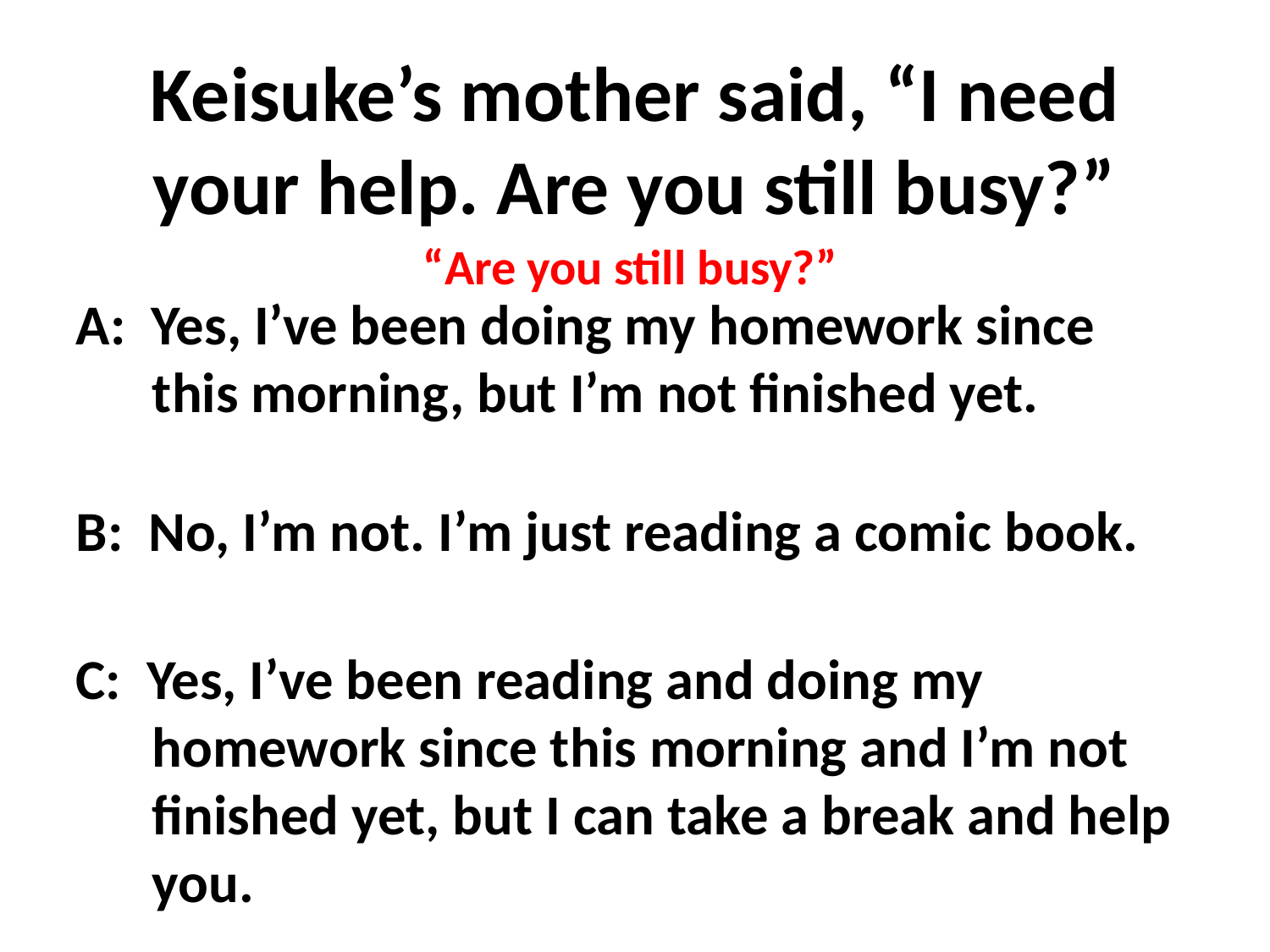

Keisuke’s mother said, “I need your help. Are you still busy?”
# If you were Keisuke, what would you tell your mother?

“Are you still busy?”
A:  Yes, I’ve been doing my homework since
      this morning, but I’m not finished yet.
B:  No, I’m not. I’m just reading a comic book.
C:  Yes, I’ve been reading and doing my
      homework since this morning and I’m not
      finished yet, but I can take a break and help
      you.